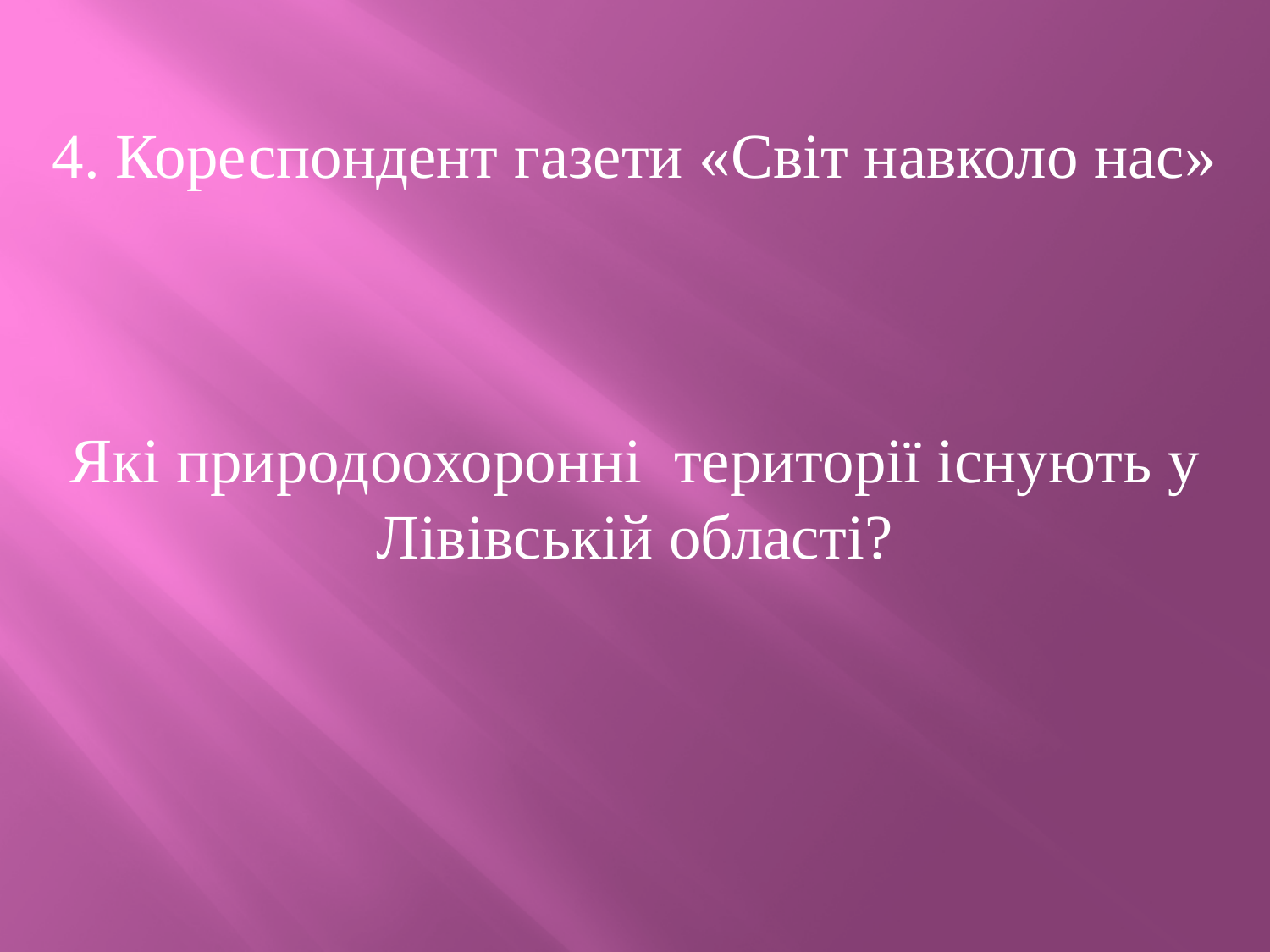

4. Кореспондент газети «Свiт навколо нас»

Якi природоохороннi  території iснують у Лівівській областi?